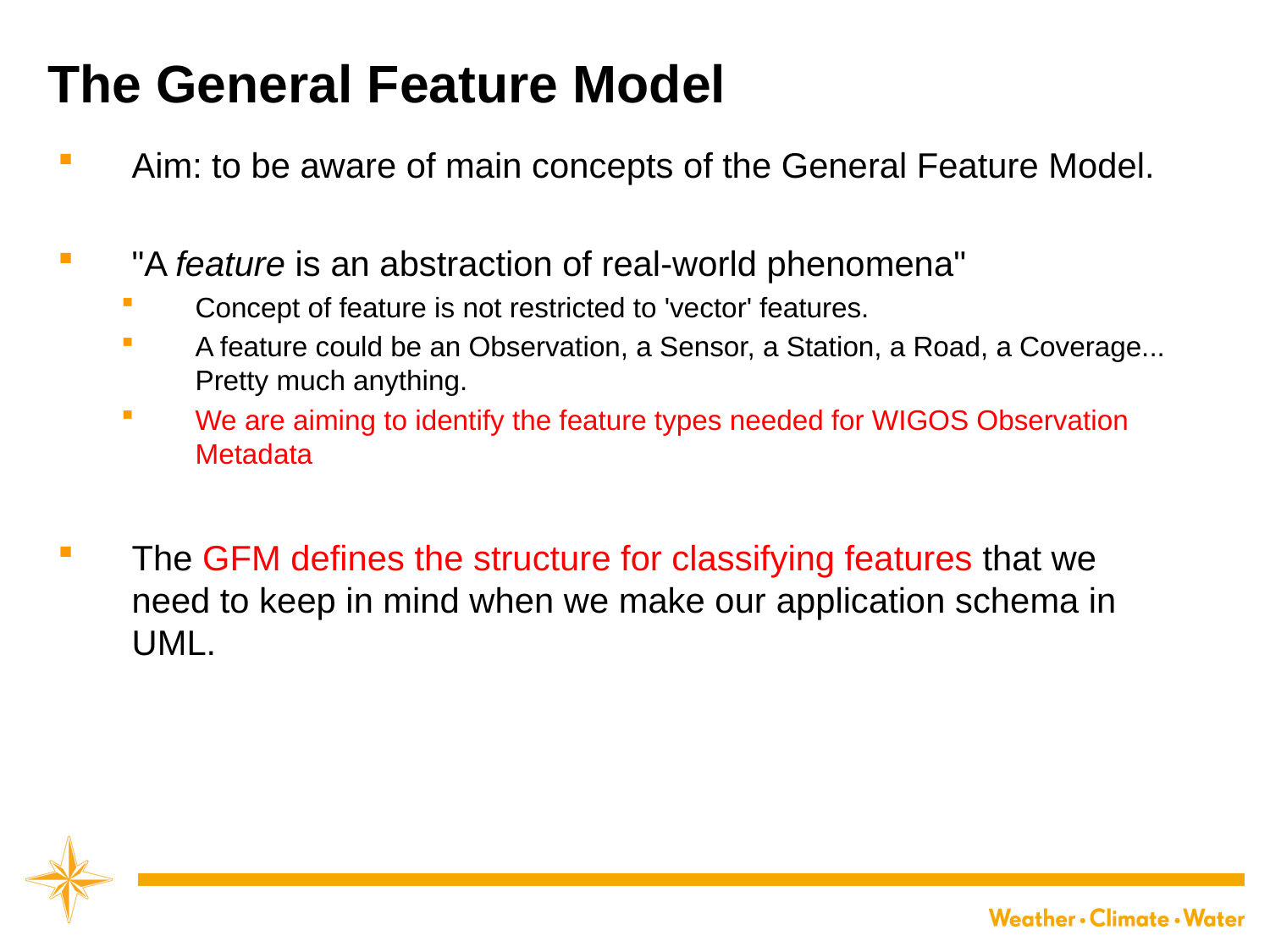

# The General Feature Model
Aim: to be aware of main concepts of the General Feature Model.

"A feature is an abstraction of real-world phenomena"
Concept of feature is not restricted to 'vector' features.
A feature could be an Observation, a Sensor, a Station, a Road, a Coverage... Pretty much anything.
We are aiming to identify the feature types needed for WIGOS Observation Metadata

The GFM defines the structure for classifying features that we need to keep in mind when we make our application schema in UML.